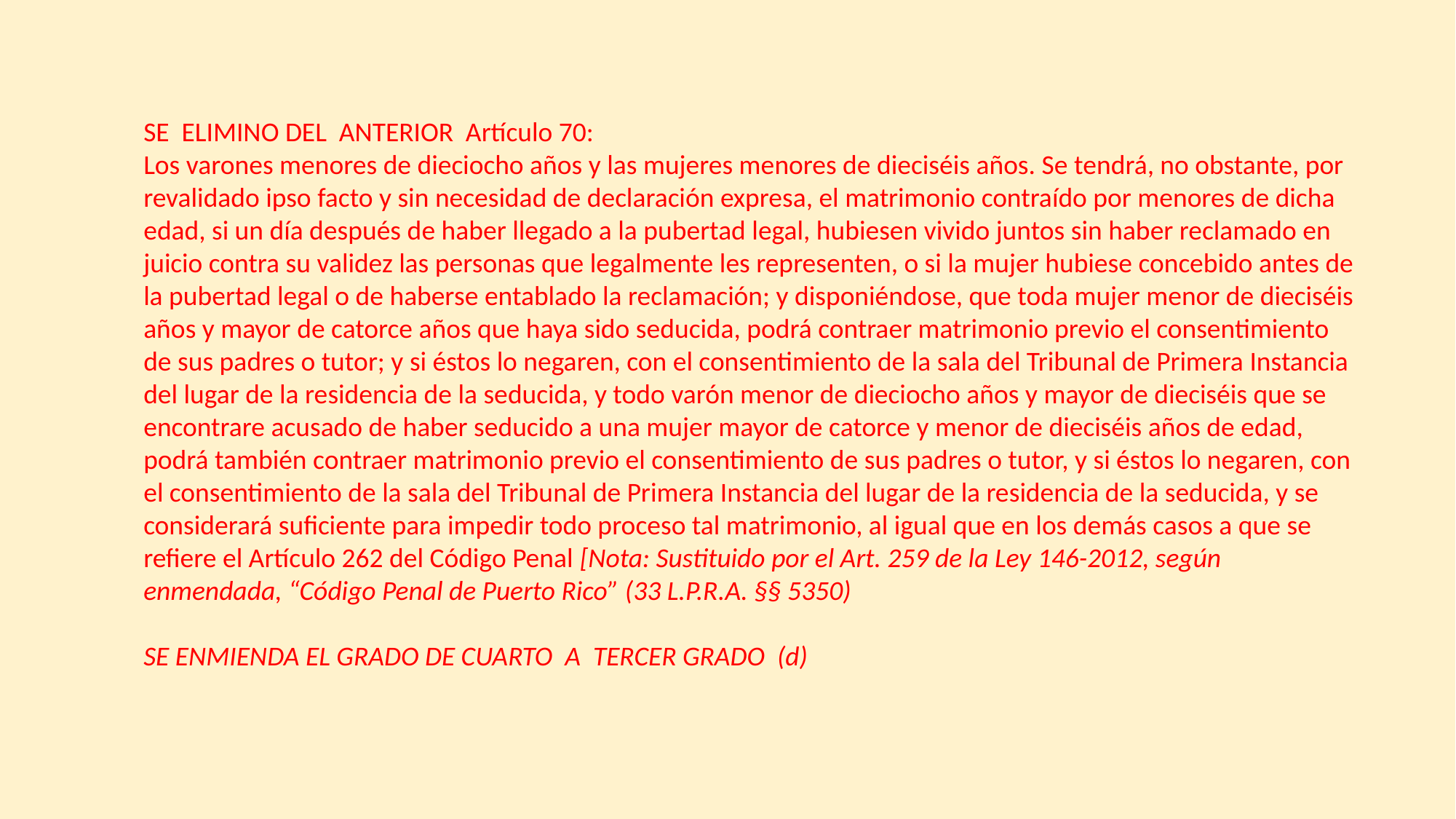

SE  ELIMINO DEL  ANTERIOR  Artículo 70:
Los varones menores de dieciocho años y las mujeres menores de dieciséis años. Se tendrá, no obstante, por revalidado ipso facto y sin necesidad de declaración expresa, el matrimonio contraído por menores de dicha edad, si un día después de haber llegado a la pubertad legal, hubiesen vivido juntos sin haber reclamado en juicio contra su validez las personas que legalmente les representen, o si la mujer hubiese concebido antes de la pubertad legal o de haberse entablado la reclamación; y disponiéndose, que toda mujer menor de dieciséis años y mayor de catorce años que haya sido seducida, podrá contraer matrimonio previo el consentimiento de sus padres o tutor; y si éstos lo negaren, con el consentimiento de la sala del Tribunal de Primera Instancia del lugar de la residencia de la seducida, y todo varón menor de dieciocho años y mayor de dieciséis que se encontrare acusado de haber seducido a una mujer mayor de catorce y menor de dieciséis años de edad, podrá también contraer matrimonio previo el consentimiento de sus padres o tutor, y si éstos lo negaren, con el consentimiento de la sala del Tribunal de Primera Instancia del lugar de la residencia de la seducida, y se considerará suficiente para impedir todo proceso tal matrimonio, al igual que en los demás casos a que se refiere el Artículo 262 del Código Penal [Nota: Sustituido por el Art. 259 de la Ley 146-2012, según enmendada, “Código Penal de Puerto Rico” (33 L.P.R.A. §§ 5350)

SE ENMIENDA EL GRADO DE CUARTO  A  TERCER GRADO  (d)